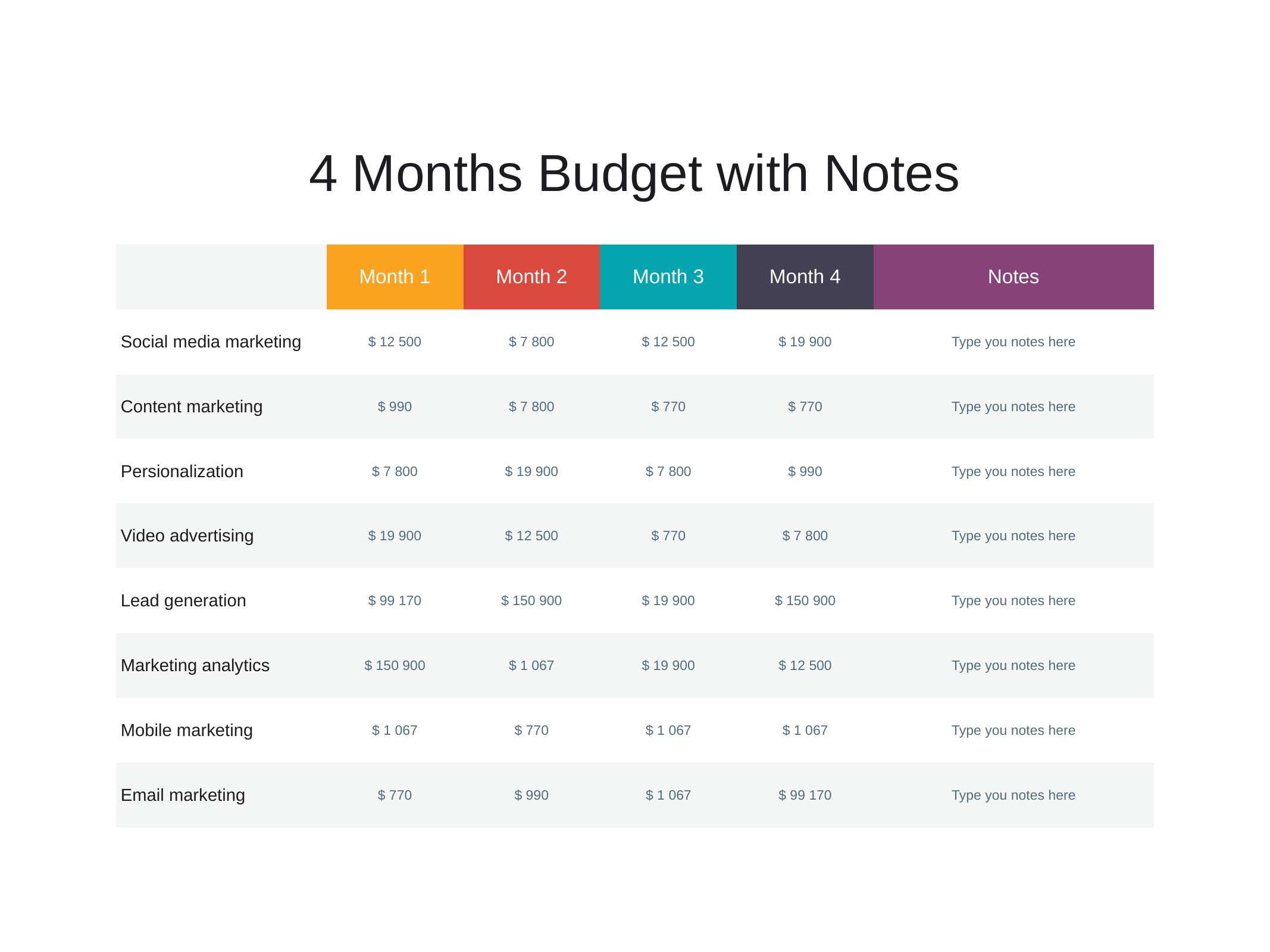

4 Months Budget with Notes
|  | Month 1 | Month 2 | Month 3 | Month 4 | Notes |
| --- | --- | --- | --- | --- | --- |
| Social media marketing | $ 12 500 | $ 7 800 | $ 12 500 | $ 19 900 | Type you notes here |
| Content marketing | $ 990 | $ 7 800 | $ 770 | $ 770 | Type you notes here |
| Persionalization | $ 7 800 | $ 19 900 | $ 7 800 | $ 990 | Type you notes here |
| Video advertising | $ 19 900 | $ 12 500 | $ 770 | $ 7 800 | Type you notes here |
| Lead generation | $ 99 170 | $ 150 900 | $ 19 900 | $ 150 900 | Type you notes here |
| Marketing analytics | $ 150 900 | $ 1 067 | $ 19 900 | $ 12 500 | Type you notes here |
| Mobile marketing | $ 1 067 | $ 770 | $ 1 067 | $ 1 067 | Type you notes here |
| Email marketing | $ 770 | $ 990 | $ 1 067 | $ 99 170 | Type you notes here |